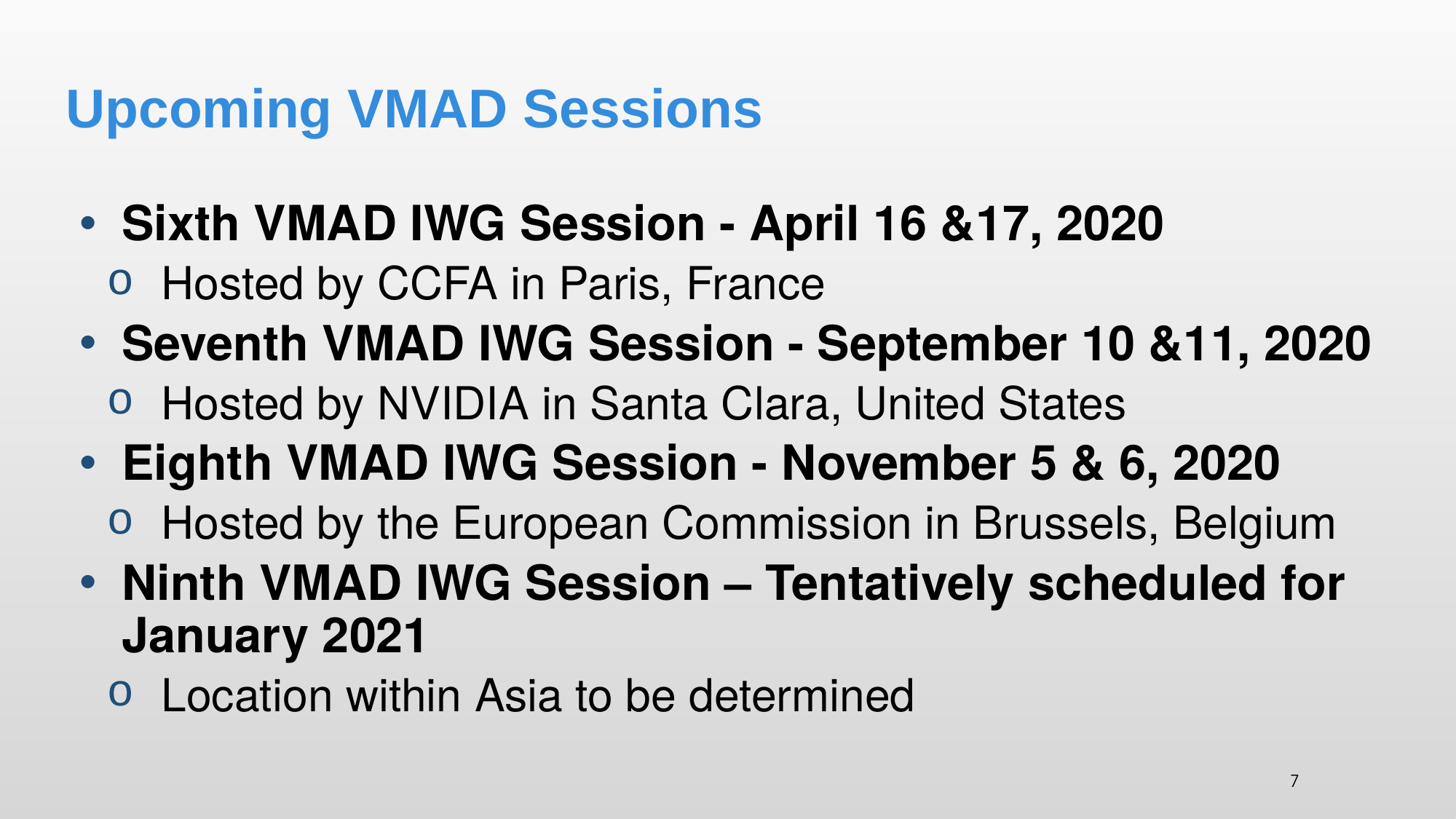

# Upcoming VMAD Sessions

Sixth VMAD IWG Session - April 16 &17, 2020
Hosted by CCFA in Paris, France
Seventh VMAD IWG Session - September 10 &11, 2020
Hosted by NVIDIA in Santa Clara, United States
Eighth VMAD IWG Session - November 5 & 6, 2020
Hosted by the European Commission in Brussels, Belgium
Ninth VMAD IWG Session – Tentatively scheduled for January 2021
Location within Asia to be determined

7